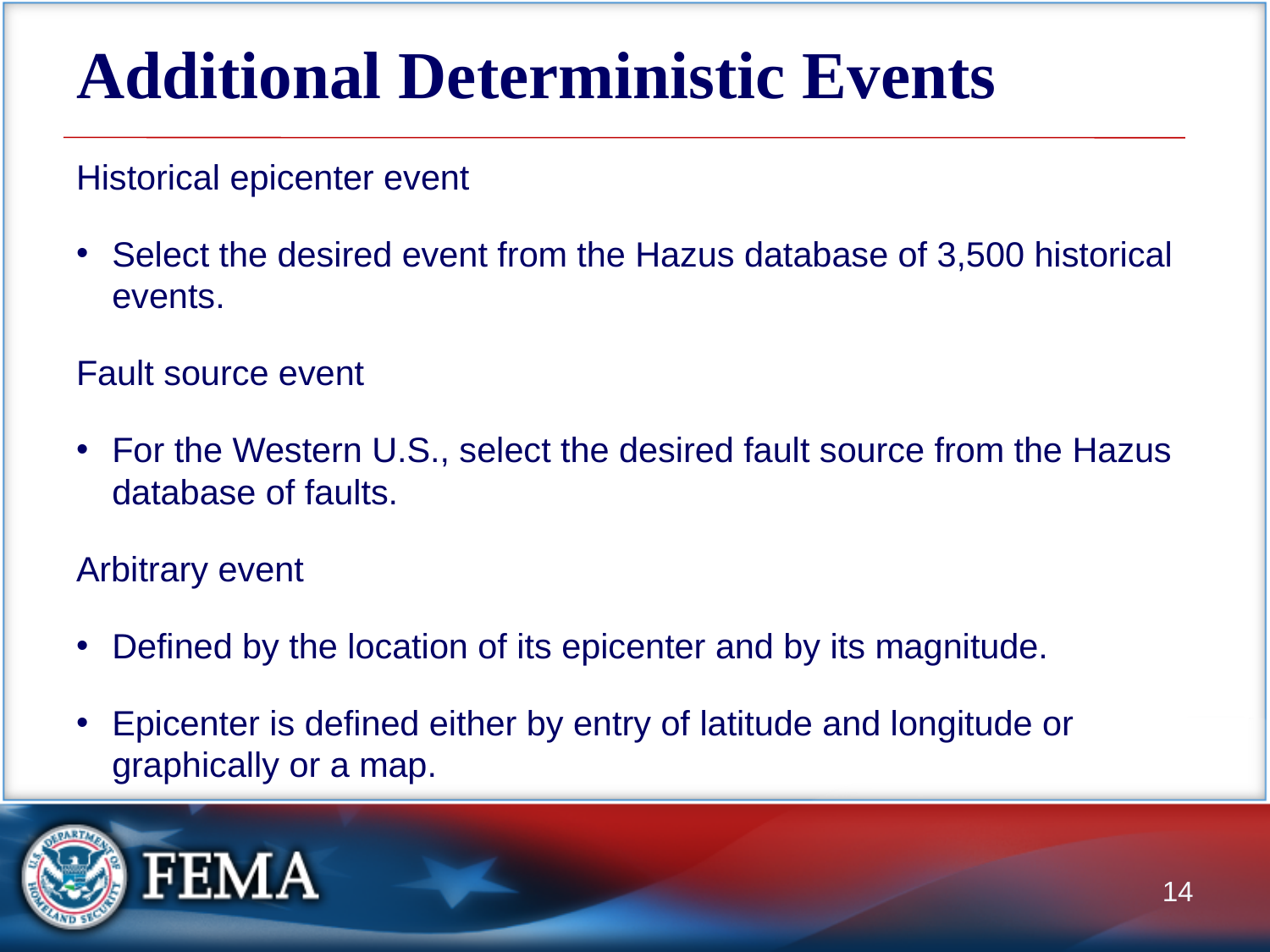

# Additional Deterministic Events
Historical epicenter event
Select the desired event from the Hazus database of 3,500 historical events.
Fault source event
For the Western U.S., select the desired fault source from the Hazus database of faults.
Arbitrary event
Defined by the location of its epicenter and by its magnitude.
Epicenter is defined either by entry of latitude and longitude or graphically or a map.
14